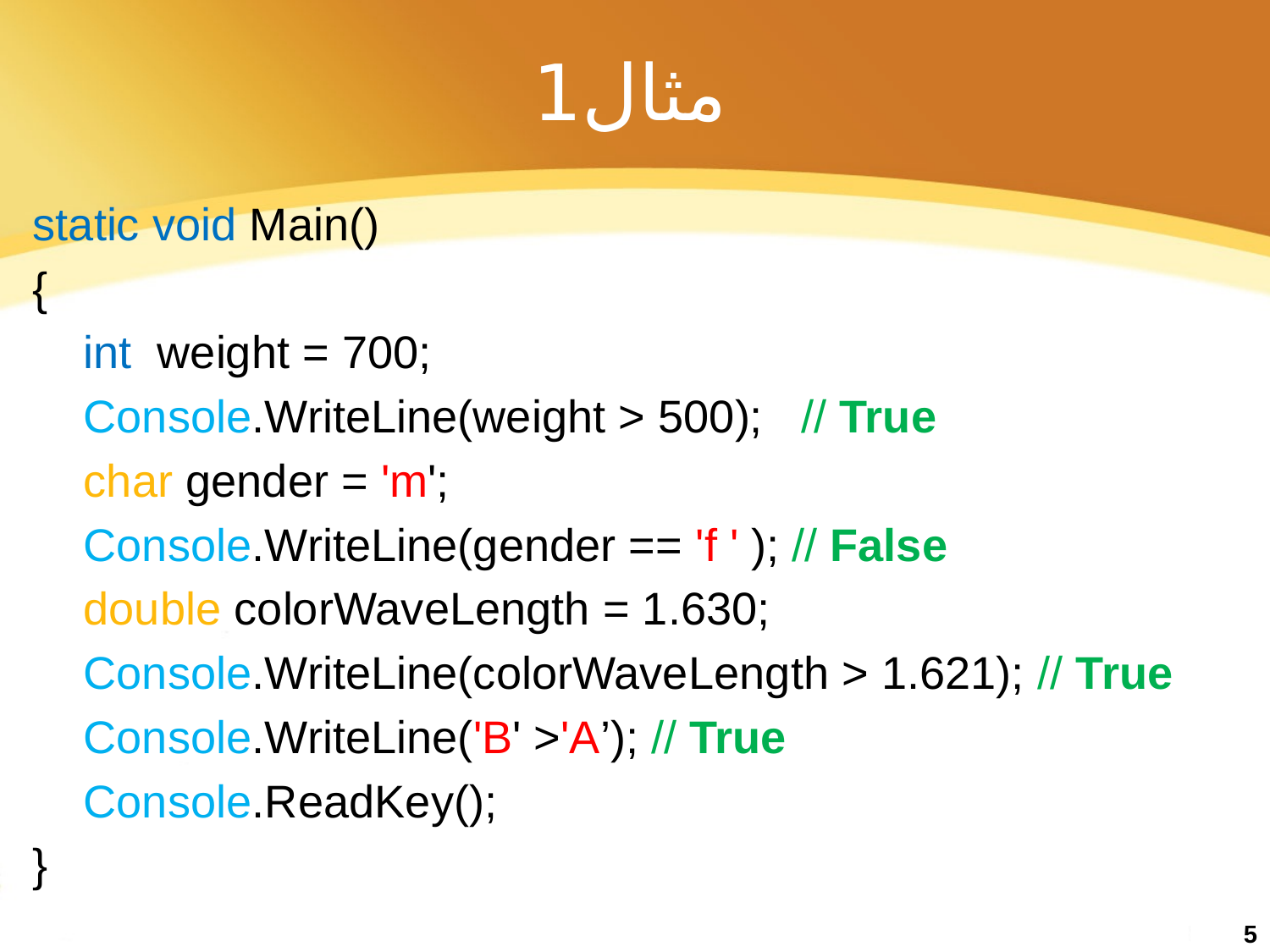

# مثال1
static void Main()
{
    int  weight = 700;
    Console.WriteLine(weight > 500);   // True
    char gender = 'm';
    Console.WriteLine(gender == 'f ' ); // False
    double colorWaveLength = 1.630;
    Console.WriteLine(colorWaveLength > 1.621); // True
    Console.WriteLine('B' >'A’); // True
    Console.ReadKey();
}
5